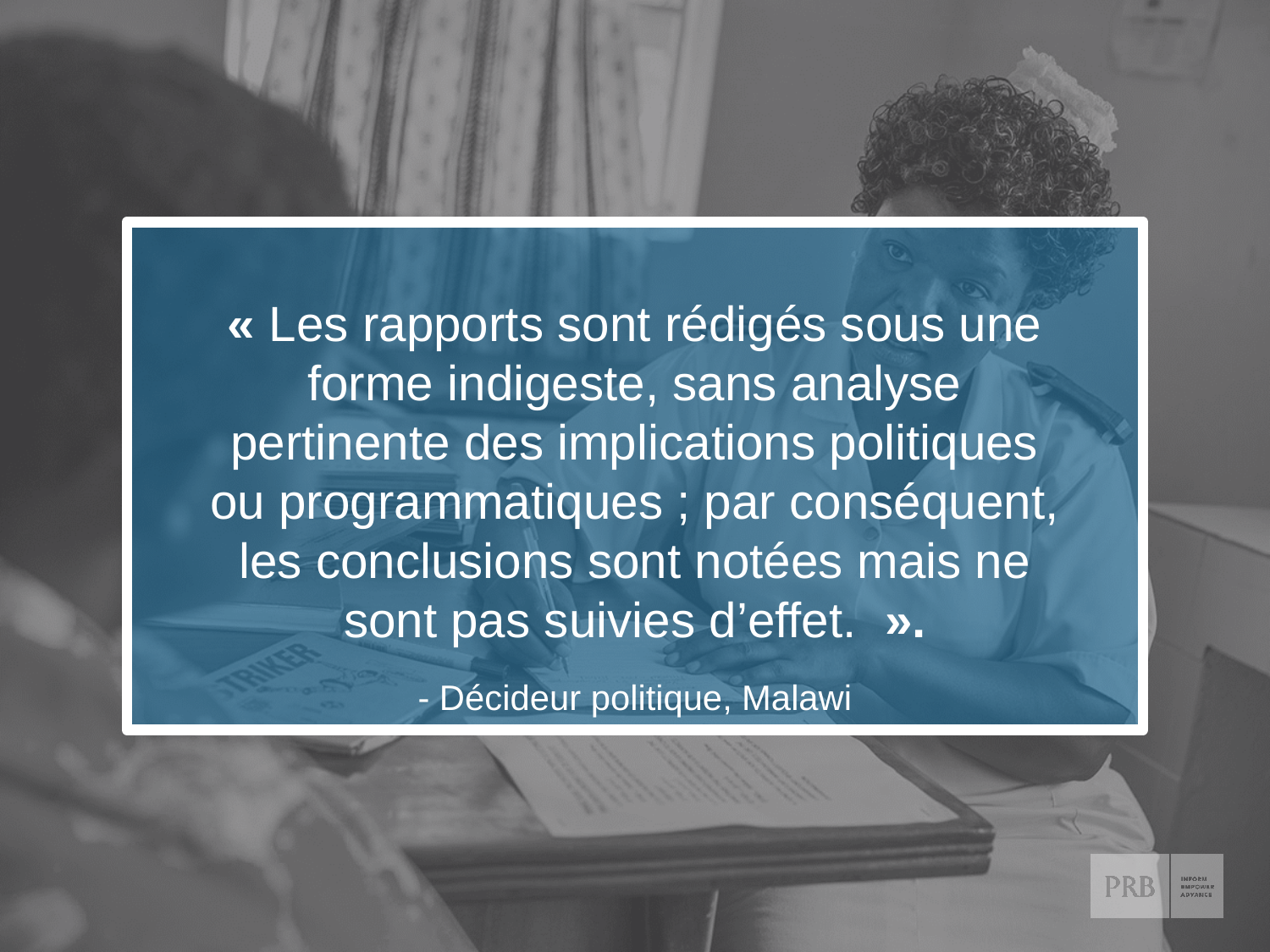

« Les rapports sont rédigés sous une forme indigeste, sans analyse pertinente des implications politiques ou programmatiques ; par conséquent, les conclusions sont notées mais ne sont pas suivies d’effet.  ».
- Décideur politique, Malawi